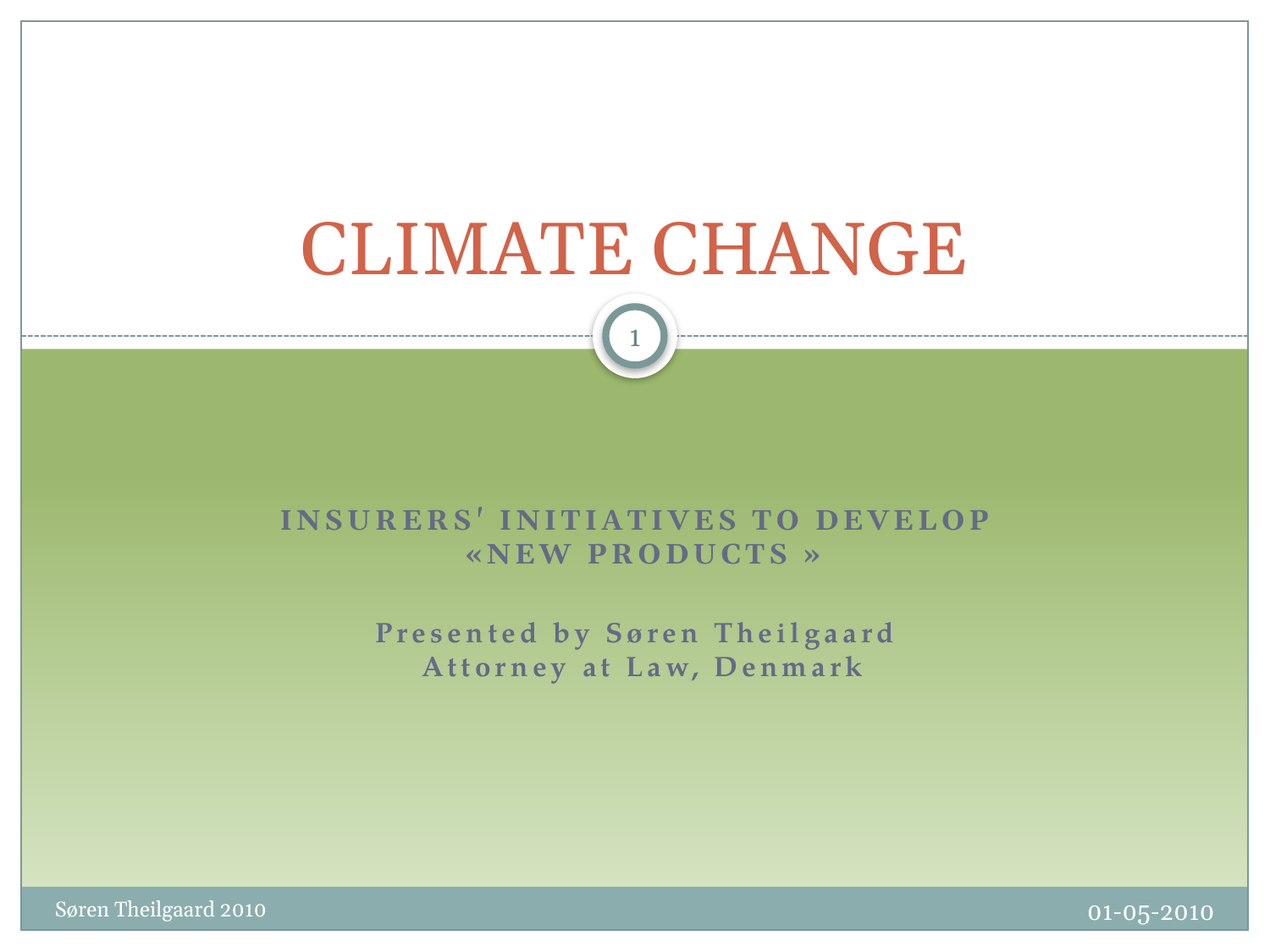

# CLIMATE CHANGE
1
Insurers' initiatives to develop
«new products »

Presented by Søren Theilgaard
Attorney at Law, Denmark
01-05-2010
Søren Theilgaard 2010